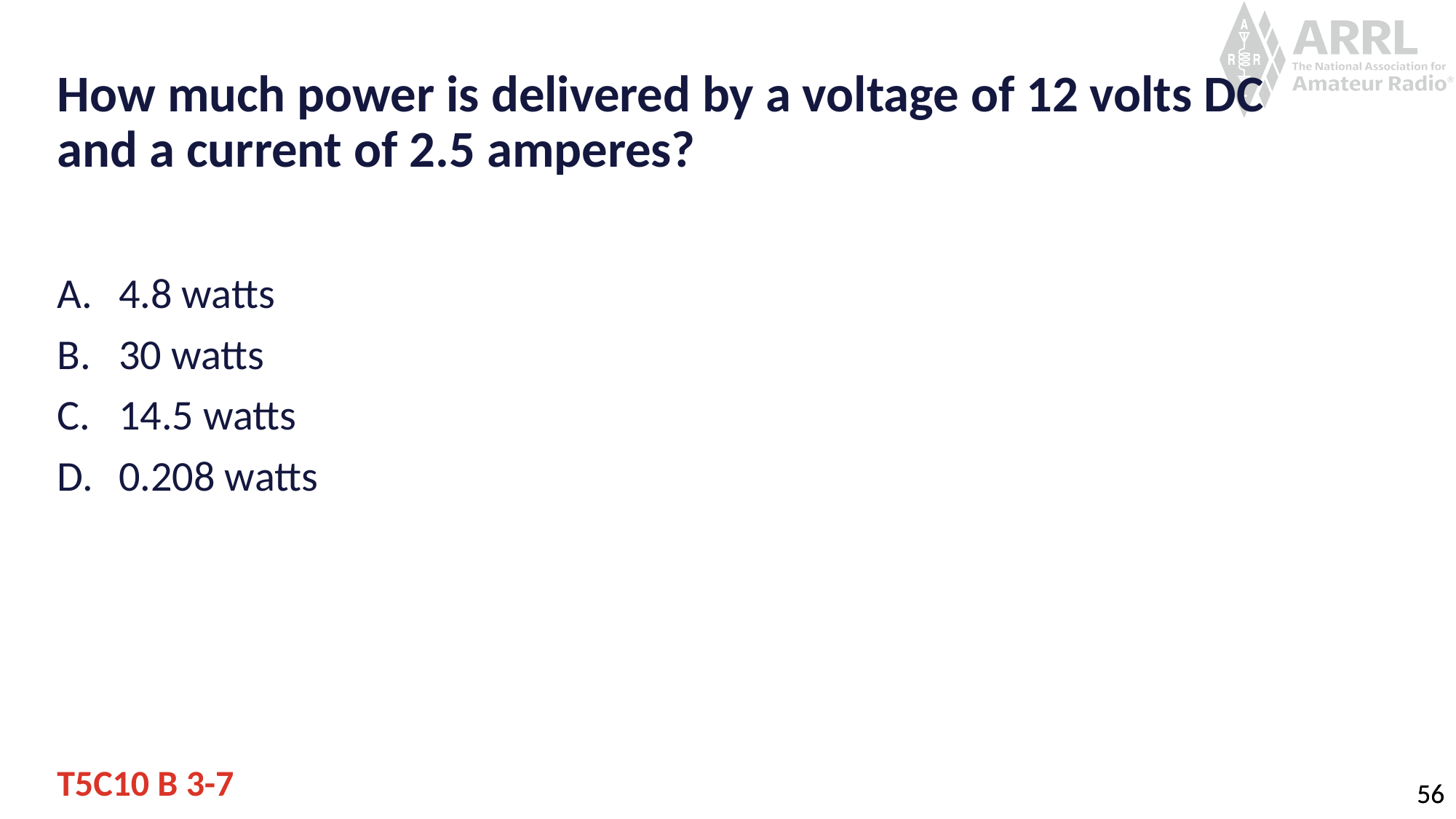

# How much power is delivered by a voltage of 12 volts DC and a current of 2.5 amperes?
4.8 watts
30 watts
14.5 watts
0.208 watts
T5C10 B 3-7